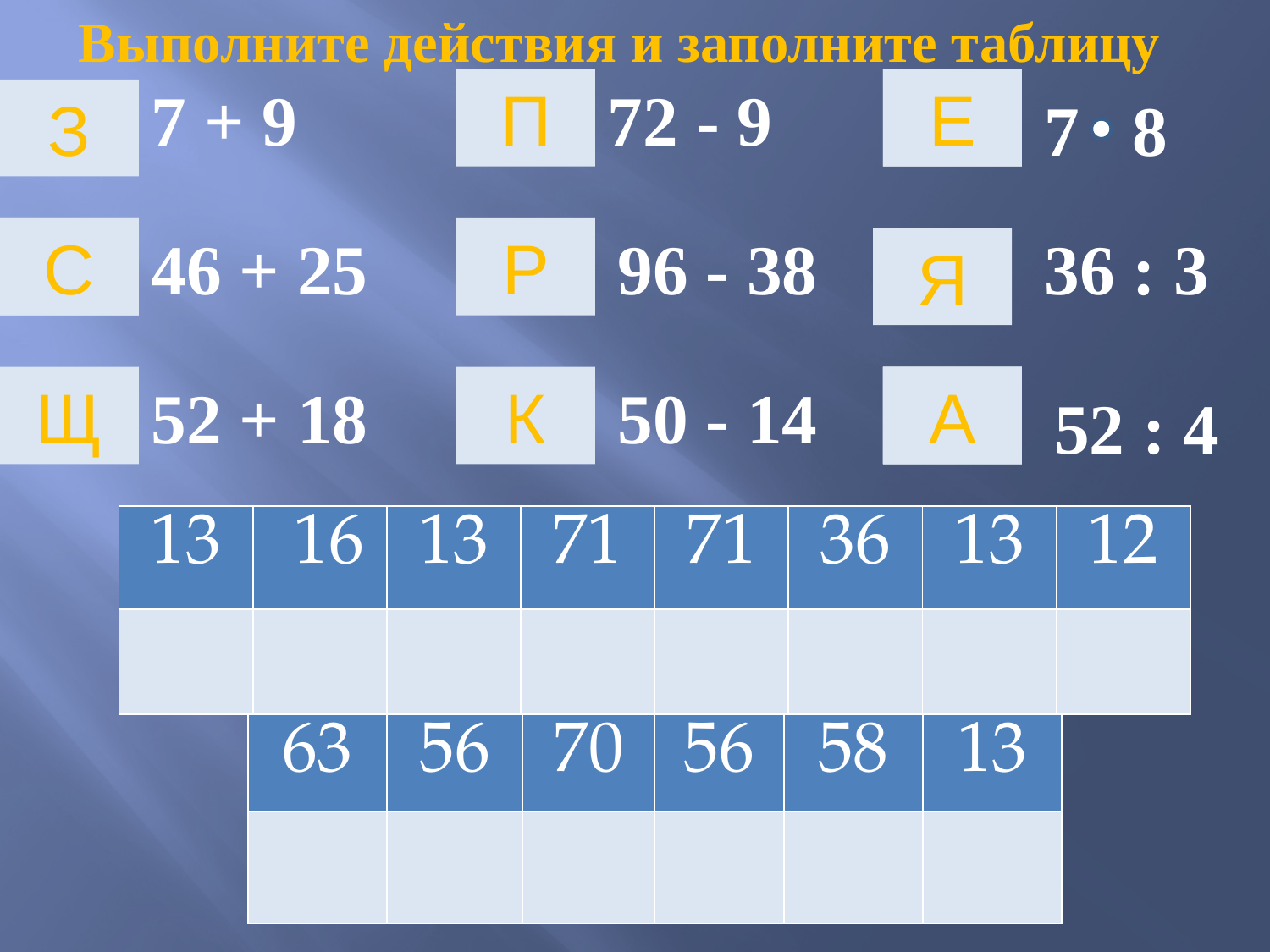

Выполните действия и заполните таблицу
7 + 9
П
72 - 9
Е
Е
З
7   8

С
С
46 + 25
Р
96 - 38
36 : 3
Я
Щ
52 + 18
К
50 - 14
А
А
А
А
52 : 4
| 13 | 16 | 13 | 71 | 71 | 36 | 13 | 12 |
| --- | --- | --- | --- | --- | --- | --- | --- |
|  |  |  |  |  |  |  |  |
| 63 | 56 | 70 | 56 | 58 | 13 |
| --- | --- | --- | --- | --- | --- |
|  |  |  |  |  |  |